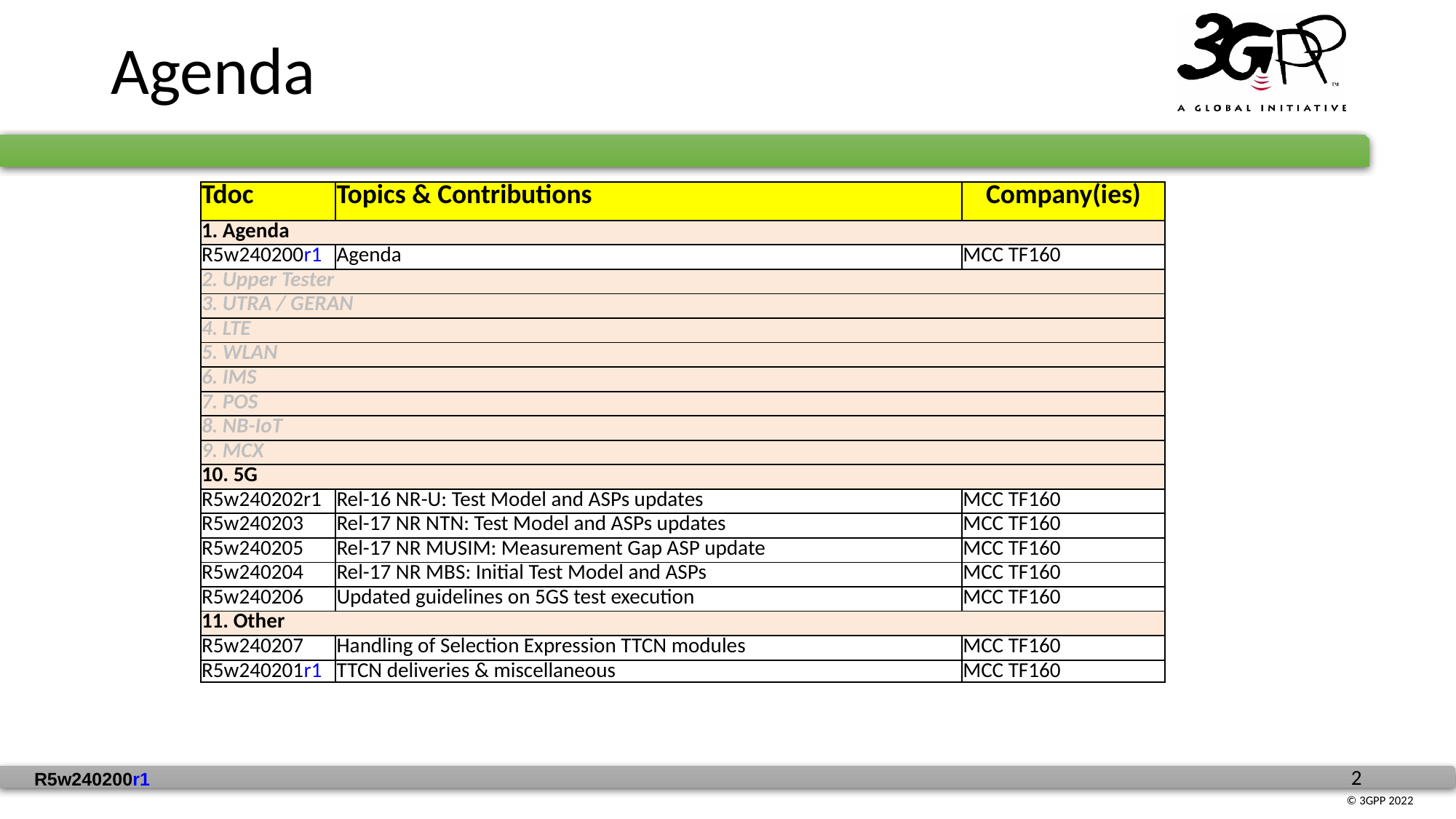

# Agenda
| Tdoc | Topics & Contributions | Company(ies) |
| --- | --- | --- |
| 1. Agenda |  |  |
| R5w240200r1 | Agenda | MCC TF160 |
| 2. Upper Tester |  |  |
| 3. UTRA / GERAN |  |  |
| 4. LTE |  |  |
| 5. WLAN |  |  |
| 6. IMS |  |  |
| 7. POS |  |  |
| 8. NB-IoT |  |  |
| 9. MCX |  |  |
| 10. 5G |  |  |
| R5w240202r1 | Rel-16 NR-U: Test Model and ASPs updates | MCC TF160 |
| R5w240203 | Rel-17 NR NTN: Test Model and ASPs updates | MCC TF160 |
| R5w240205 | Rel-17 NR MUSIM: Measurement Gap ASP update | MCC TF160 |
| R5w240204 | Rel-17 NR MBS: Initial Test Model and ASPs | MCC TF160 |
| R5w240206 | Updated guidelines on 5GS test execution | MCC TF160 |
| 11. Other |  |  |
| R5w240207 | Handling of Selection Expression TTCN modules | MCC TF160 |
| R5w240201r1 | TTCN deliveries & miscellaneous | MCC TF160 |